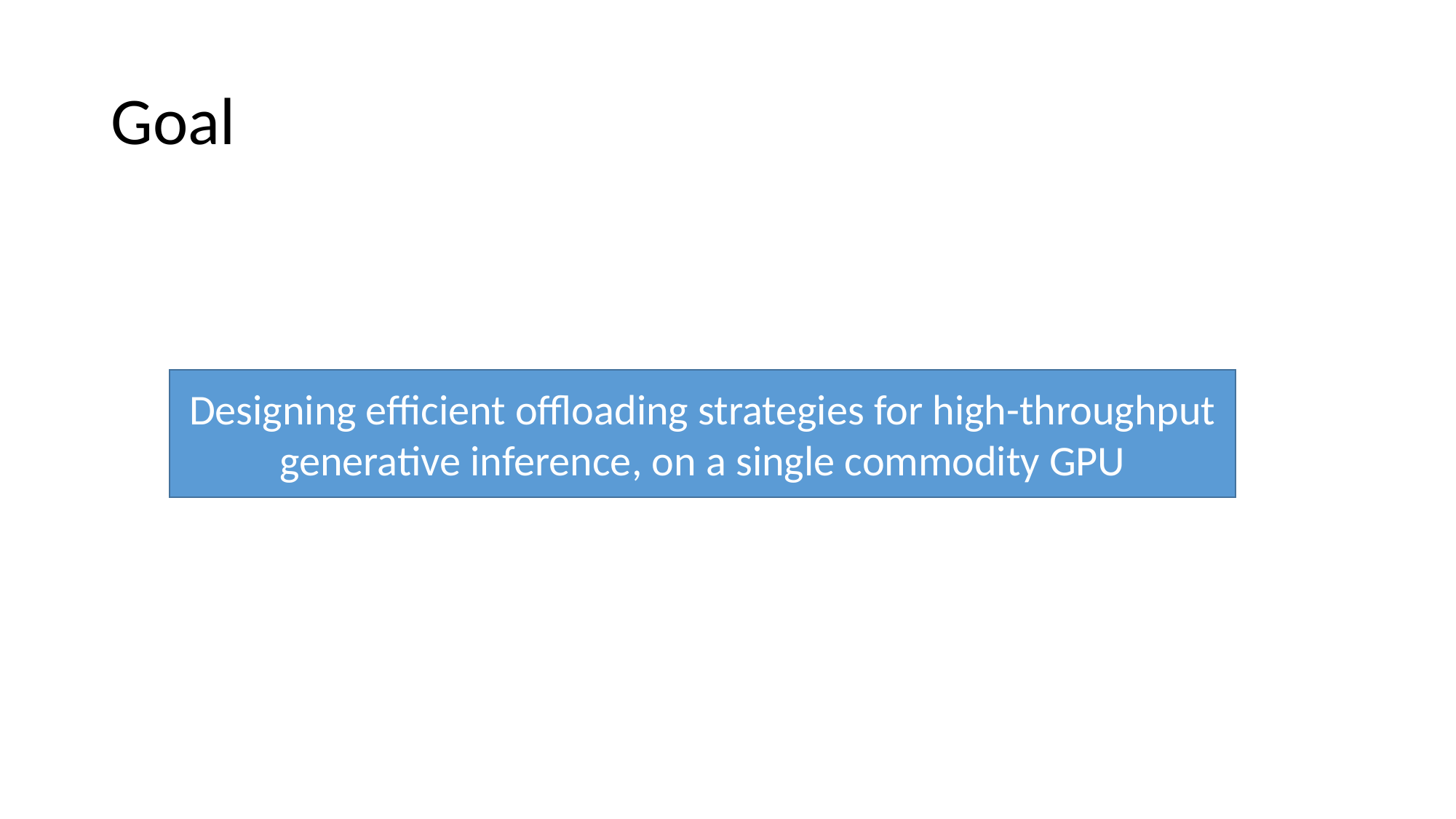

# Goal

Designing efficient offloading strategies for high-throughput generative inference, on a single commodity GPU